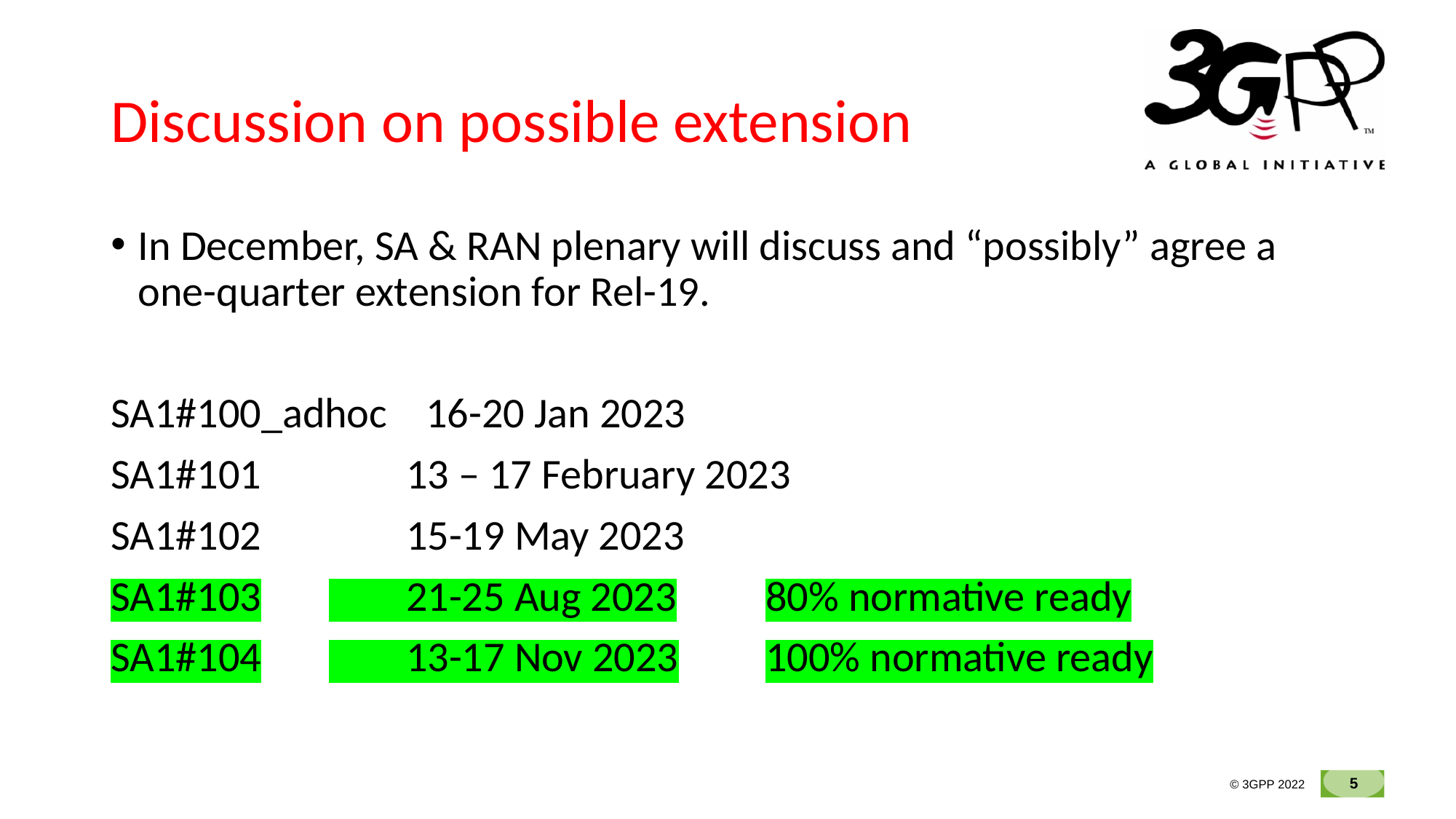

# Discussion on possible extension
In December, SA & RAN plenary will discuss and “possibly” agree a one-quarter extension for Rel-19.

SA1#100_adhoc    16-20 Jan 2023
SA1#101	        13 – 17 February 2023
SA1#102	        15-19 May 2023
SA1#103	        21-25 Aug 2023	80% normative ready
SA1#104	        13-17 Nov 2023	100% normative ready